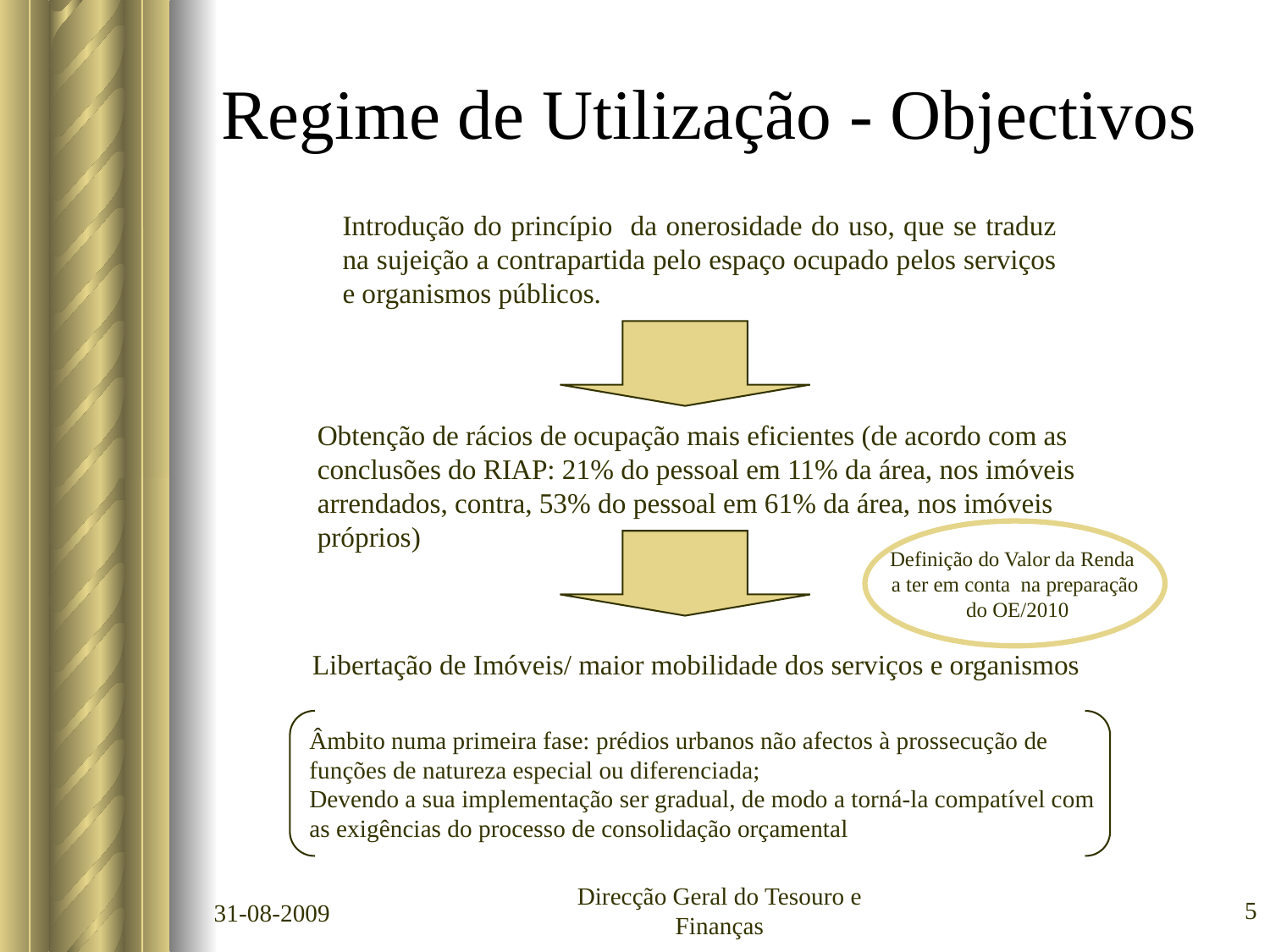

# Regime de Utilização - Objectivos
Introdução do princípio  da onerosidade do uso, que se traduz na sujeição a contrapartida pelo espaço ocupado pelos serviços e organismos públicos.

Obtenção de rácios de ocupação mais eficientes (de acordo com as conclusões do RIAP: 21% do pessoal em 11% da área, nos imóveis arrendados, contra, 53% do pessoal em 61% da área, nos imóveis próprios)
Definição do Valor da Renda
a ter em conta  na preparação
 do OE/2010

Libertação de Imóveis/ maior mobilidade dos serviços e organismos

Âmbito numa primeira fase: prédios urbanos não afectos à prossecução de
funções de natureza especial ou diferenciada;
Devendo a sua implementação ser gradual, de modo a torná-la compatível com
as exigências do processo de consolidação orçamental

31-08-2009
Direcção Geral do Tesouro e Finanças
5